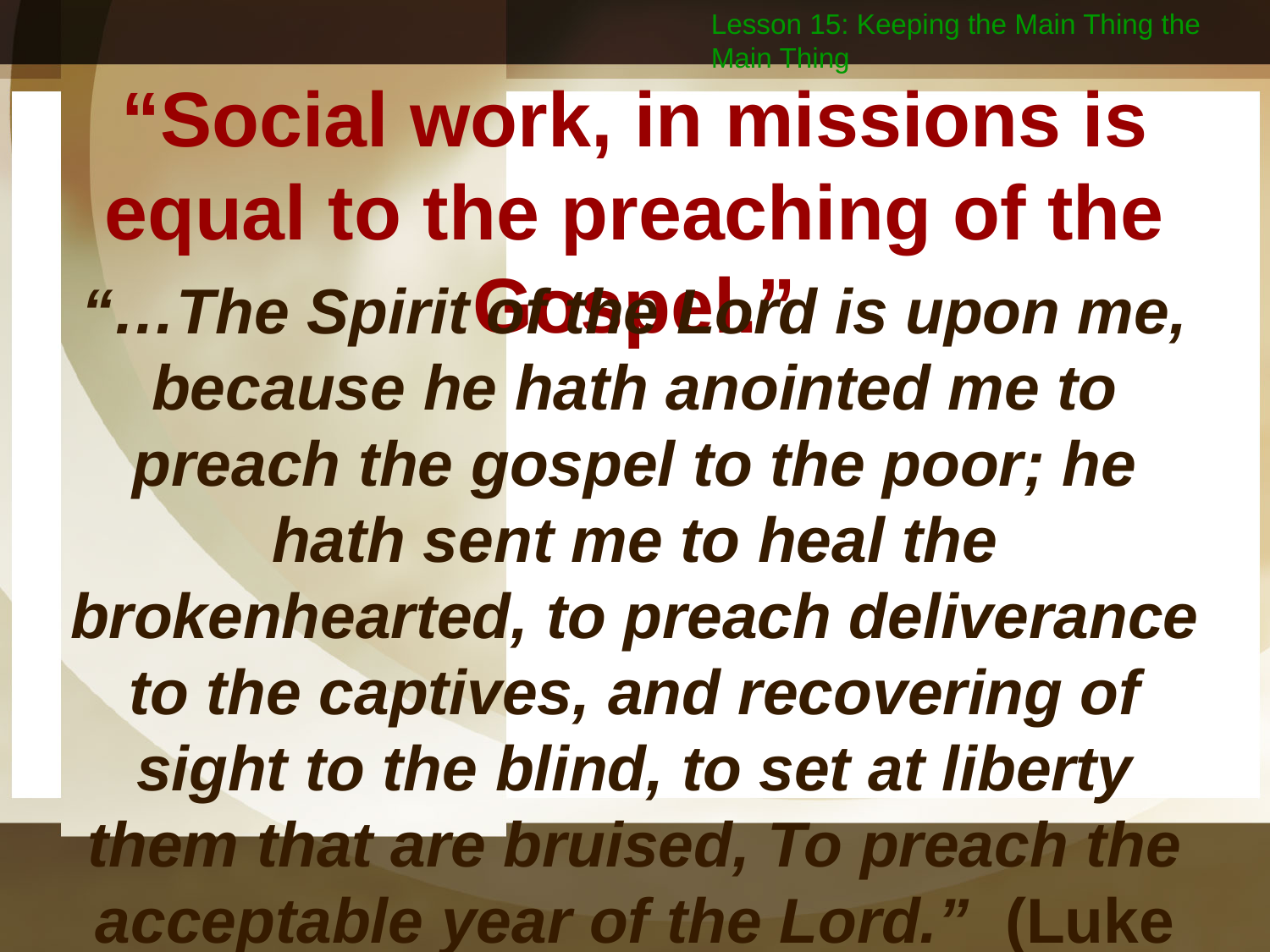

Lesson 15: Keeping the Main Thing the Main Thing
“Social work, in missions is equal to the preaching of the Gospel.”
“…The Spirit of the Lord is upon me, because he hath anointed me to preach the gospel to the poor; he hath sent me to heal the brokenhearted, to preach deliverance to the captives, and recovering of sight to the blind, to set at liberty them that are bruised, To preach the acceptable year of the Lord.”  (Luke 4:18-19)